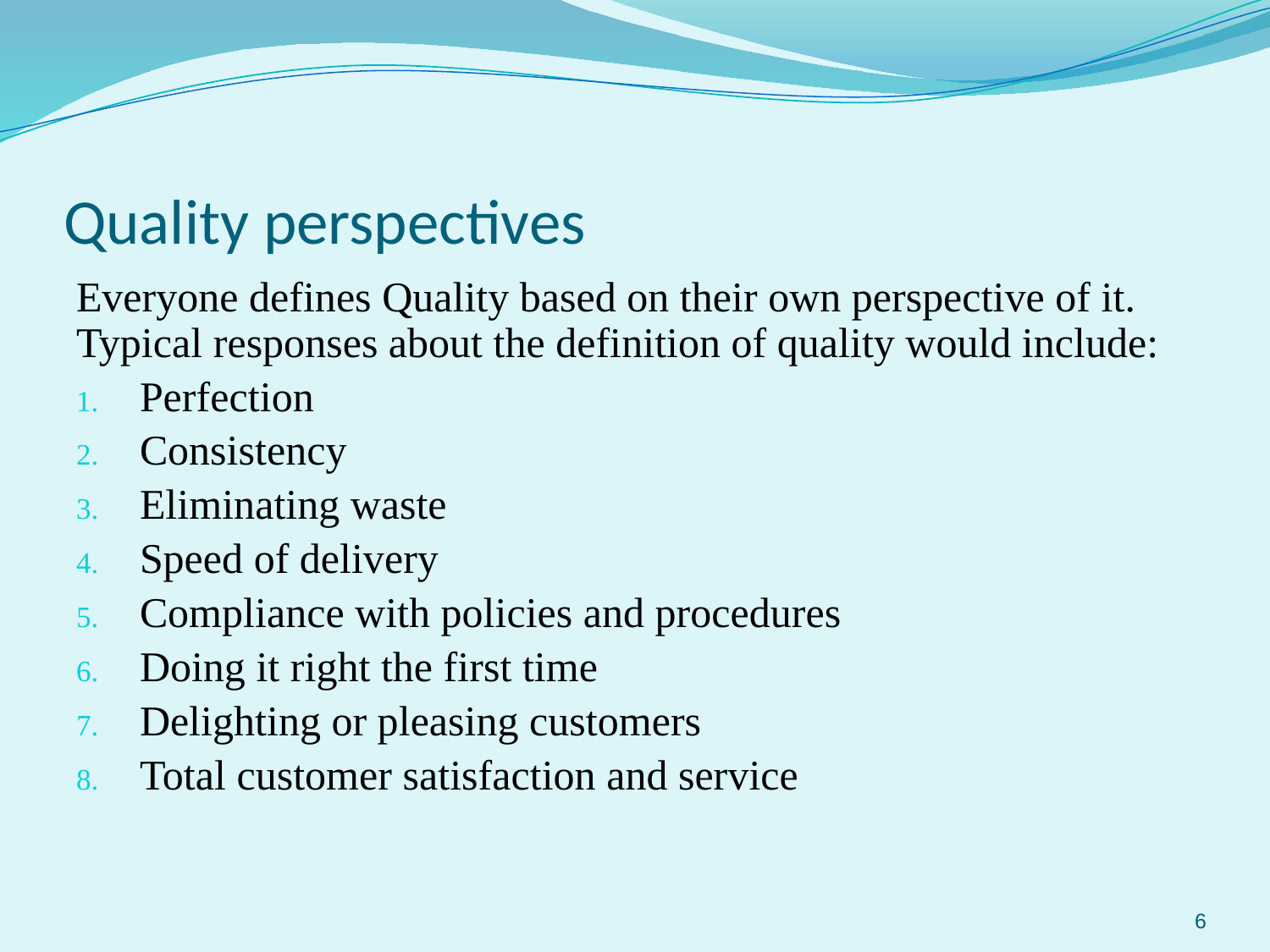

# Quality perspectives
Everyone defines Quality based on their own perspective of it. Typical responses about the definition of quality would include:
Perfection
Consistency
Eliminating waste
Speed of delivery
Compliance with policies and procedures
Doing it right the first time
Delighting or pleasing customers
Total customer satisfaction and service
6